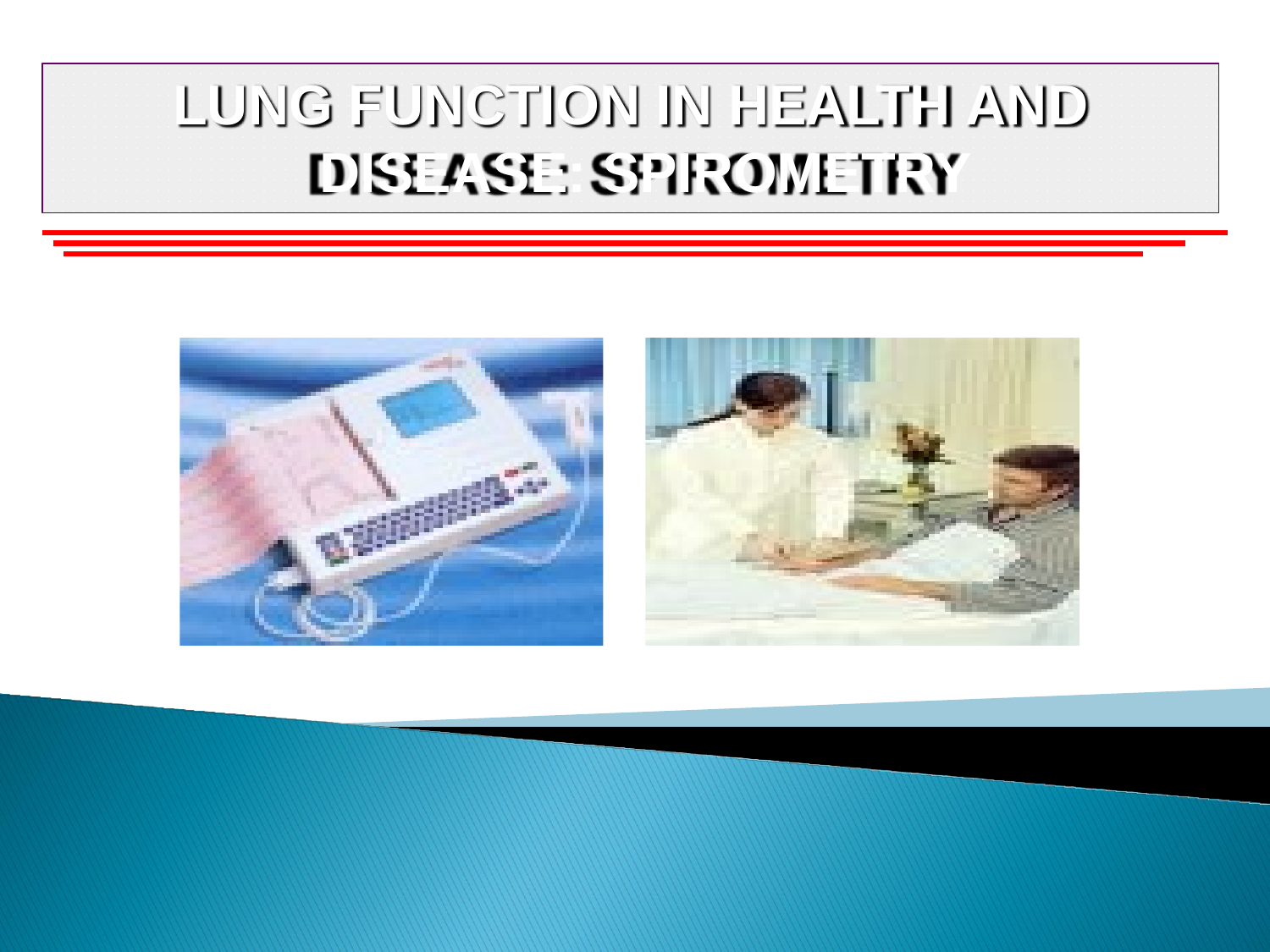

# LUNG FUNCTION IN HEALTH AND  DISEASE: SPIROMETRY